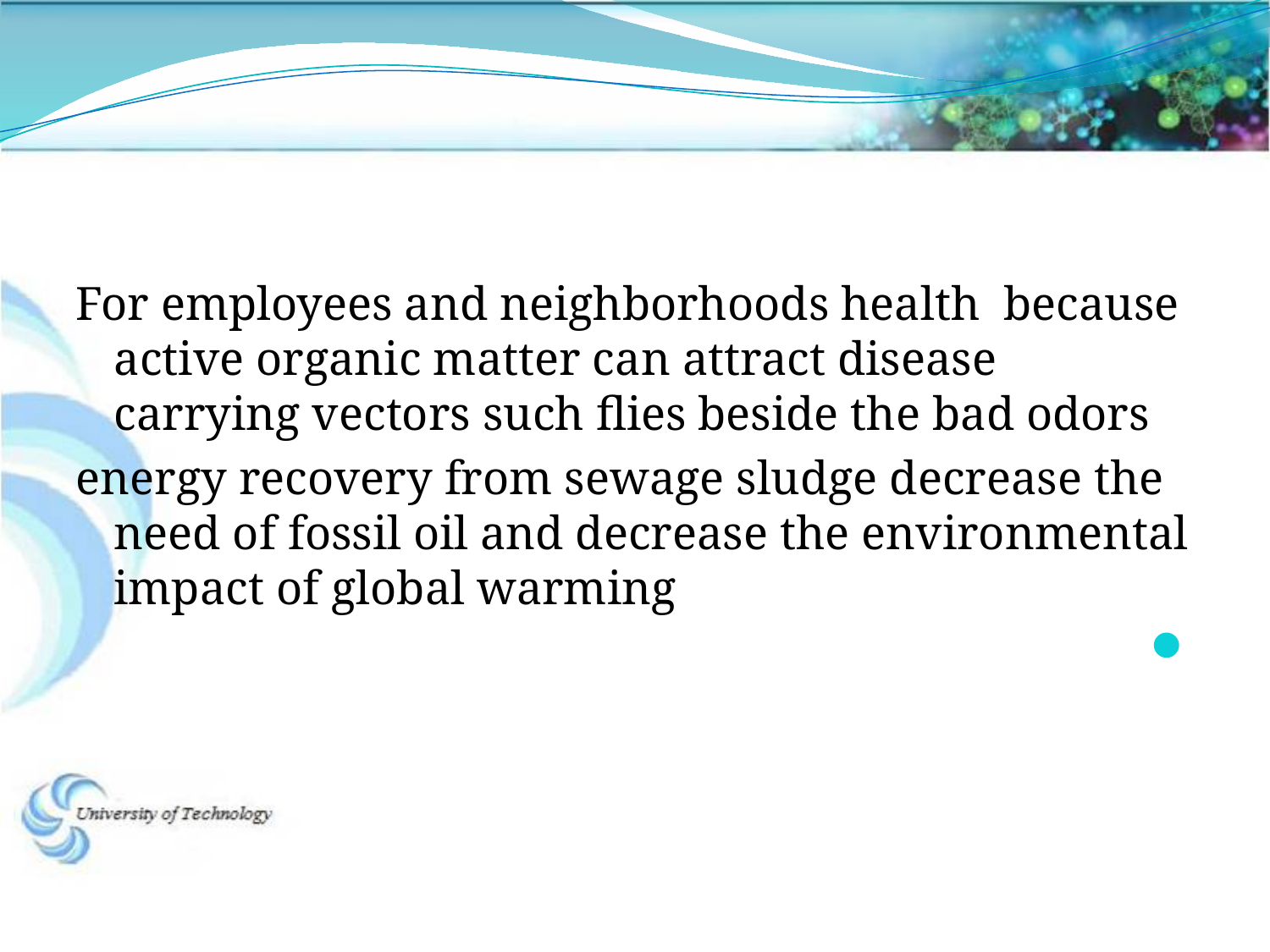

#
For employees and neighborhoods health  because active organic matter can attract disease carrying vectors such flies beside the bad odors
energy recovery from sewage sludge decrease the need of fossil oil and decrease the environmental impact of global warming